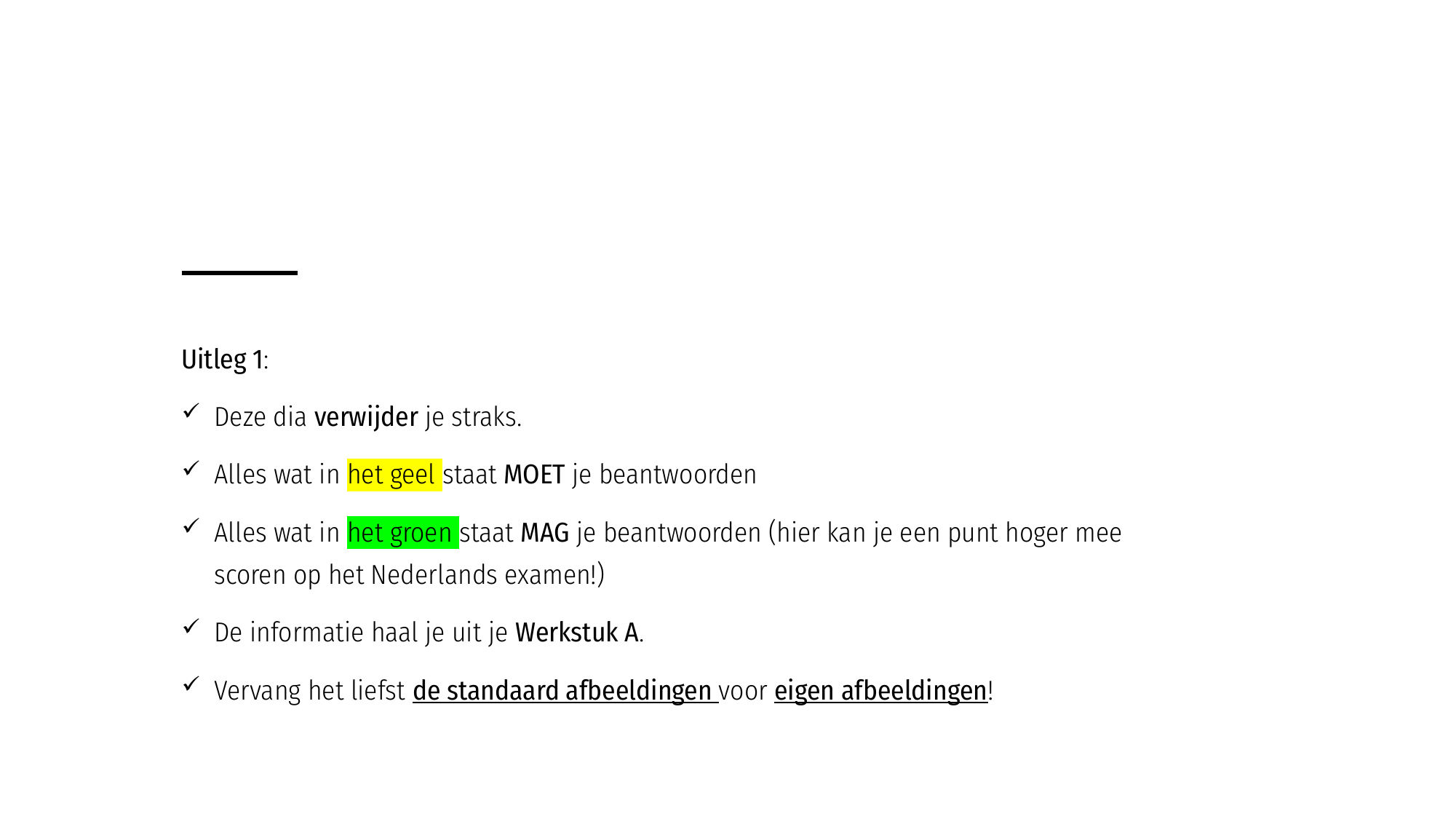

Uitleg 1:
Deze dia verwijder je straks.
Alles wat in het geel staat MOET je beantwoorden
Alles wat in het groen staat MAG je beantwoorden (hier kan je een punt hoger mee scoren op het Nederlands examen!)
De informatie haal je uit je Werkstuk A.
Vervang het liefst de standaard afbeeldingen voor eigen afbeeldingen!